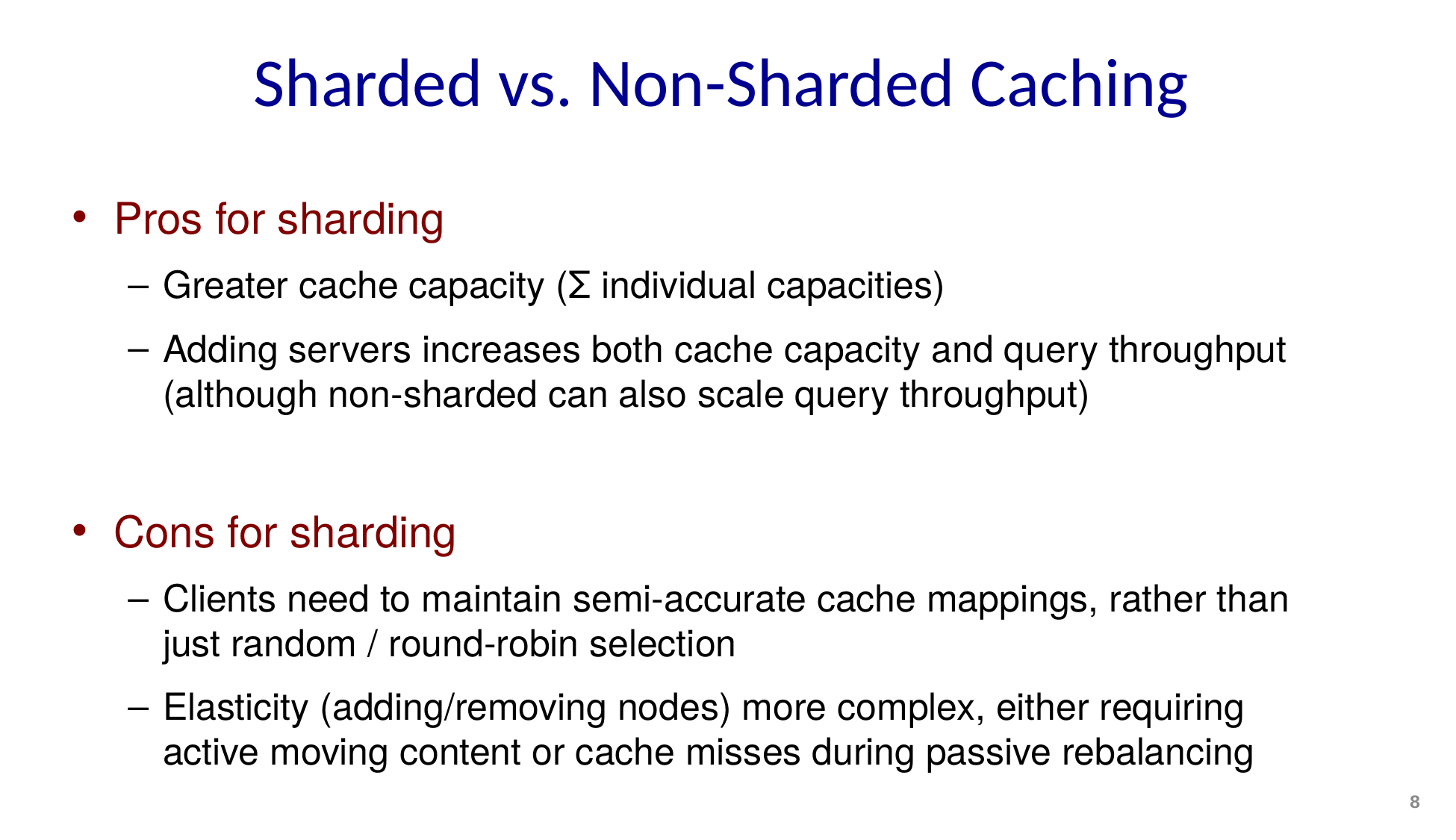

# Sharded vs. Non-Sharded Caching
Pros for sharding
Greater cache capacity (Σ individual capacities)
Adding servers increases both cache capacity and query throughput (although non-sharded can also scale query throughput)

Cons for sharding
Clients need to maintain semi-accurate cache mappings, rather than just random / round-robin selection
Elasticity (adding/removing nodes) more complex, either requiring active moving content or cache misses during passive rebalancing

8